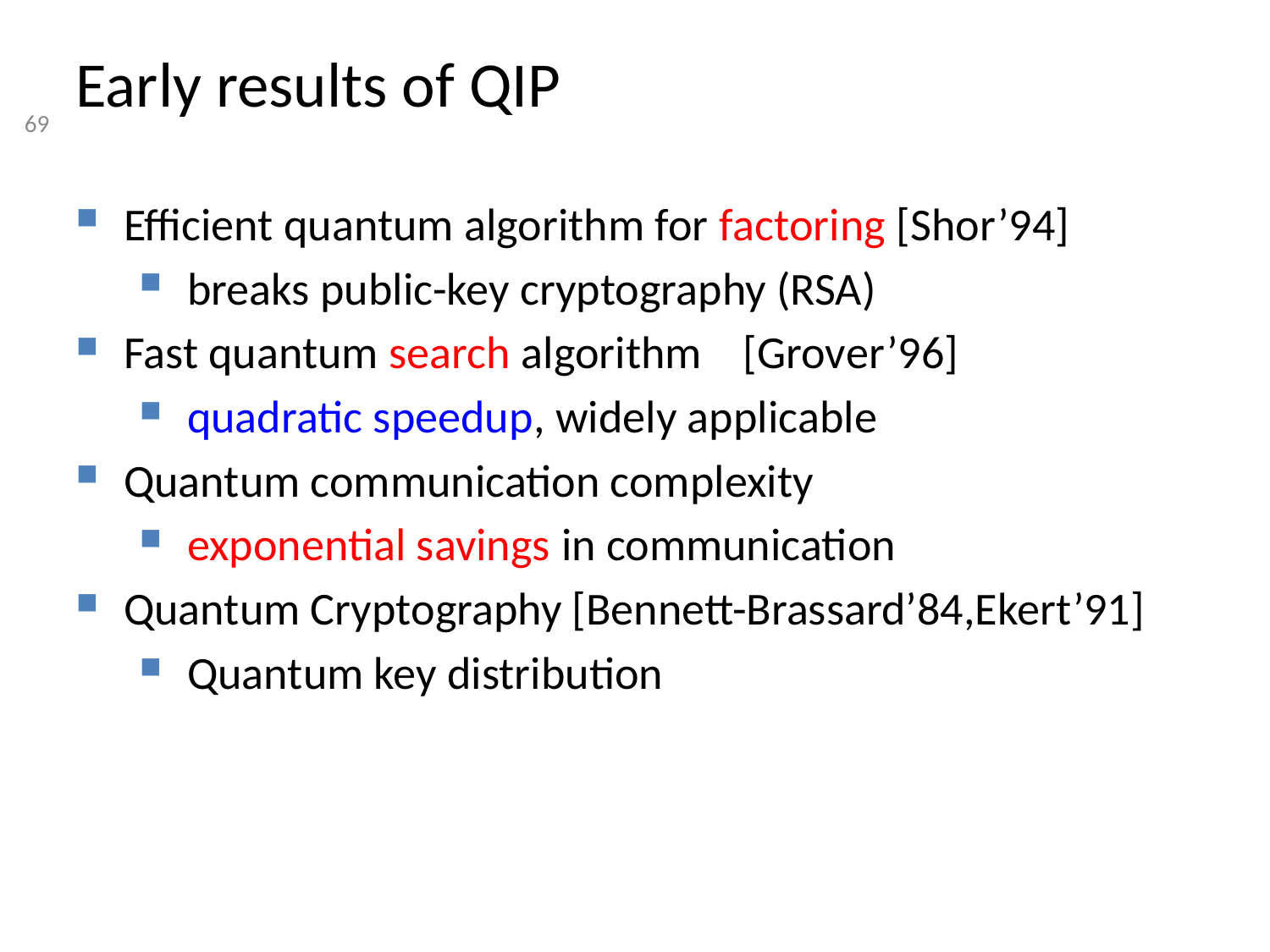

# Early results of QIP
Efficient quantum algorithm for factoring [Shor’94]
breaks public-key cryptography (RSA)
Fast quantum search algorithm    [Grover’96]
quadratic speedup, widely applicable
Quantum communication complexity
exponential savings in communication
Quantum Cryptography [Bennett-Brassard’84,Ekert’91]
Quantum key distribution